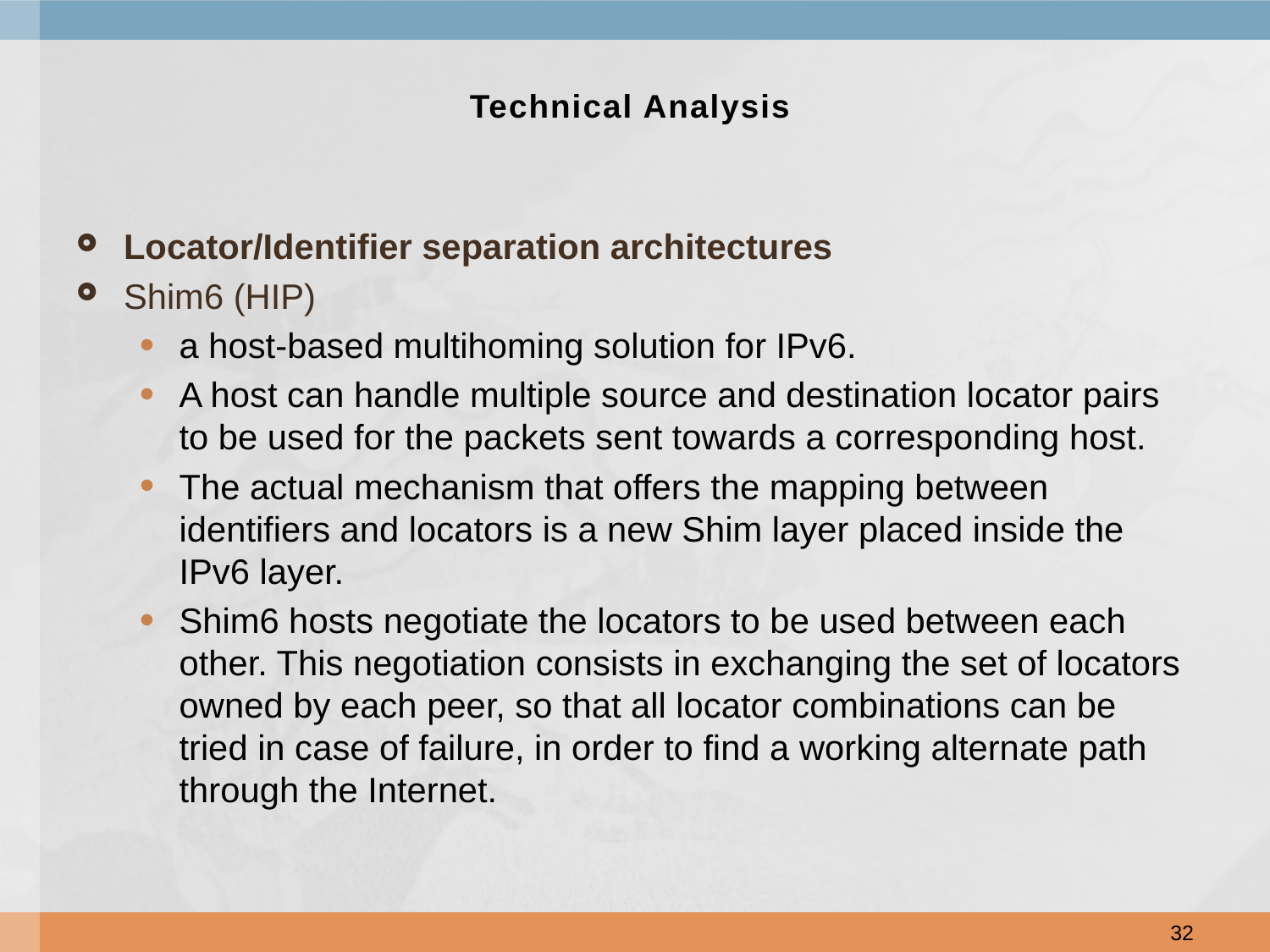

# Technical Analysis
Locator/Identifier separation architectures
Shim6 (HIP)
a host-based multihoming solution for IPv6.
A host can handle multiple source and destination locator pairs to be used for the packets sent towards a corresponding host.
The actual mechanism that offers the mapping between identifiers and locators is a new Shim layer placed inside the IPv6 layer.
Shim6 hosts negotiate the locators to be used between each other. This negotiation consists in exchanging the set of locators owned by each peer, so that all locator combinations can be tried in case of failure, in order to find a working alternate path through the Internet.
32